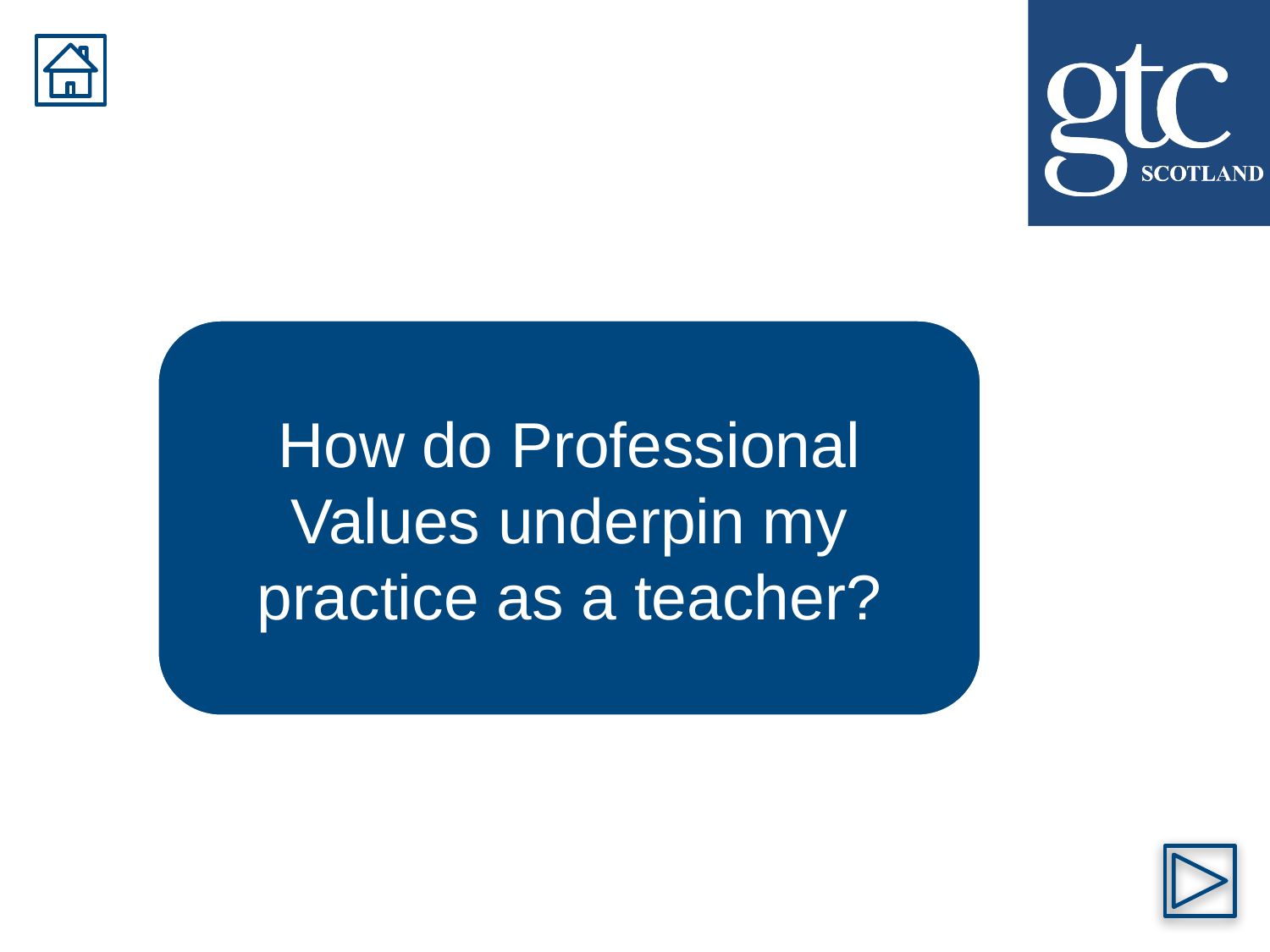

How do Professional Values underpin my practice as a teacher?